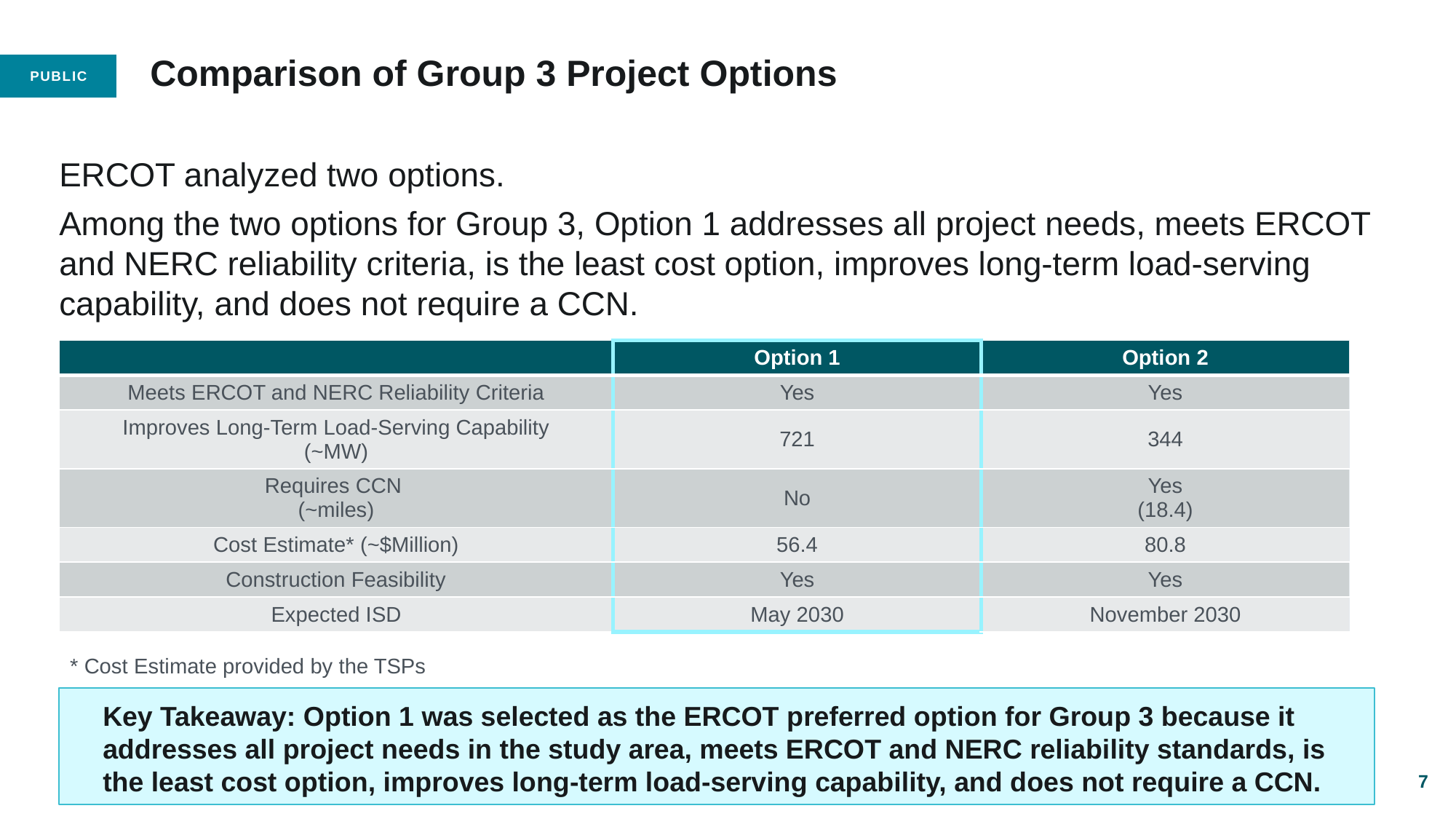

# Comparison of Group 3 Project Options
ERCOT analyzed two options.
Among the two options for Group 3, Option 1 addresses all project needs, meets ERCOT and NERC reliability criteria, is the least cost option, improves long-term load-serving capability, and does not require a CCN.

|  | Option 1 | Option 2 |
| --- | --- | --- |
| Meets ERCOT and NERC Reliability Criteria | Yes | Yes |
| Improves Long-Term Load-Serving Capability (~MW) | 721 | 344 |
| Requires CCN (~miles) | No | Yes (18.4) |
| Cost Estimate\* (~$Million) | 56.4 | 80.8 |
| Construction Feasibility | Yes | Yes |
| Expected ISD | May 2030 | November 2030 |
* Cost Estimate provided by the TSPs
Key Takeaway: Option 1 was selected as the ERCOT preferred option for Group 3 because it addresses all project needs in the study area, meets ERCOT and NERC reliability standards, is the least cost option, improves long-term load-serving capability, and does not require a CCN.
7